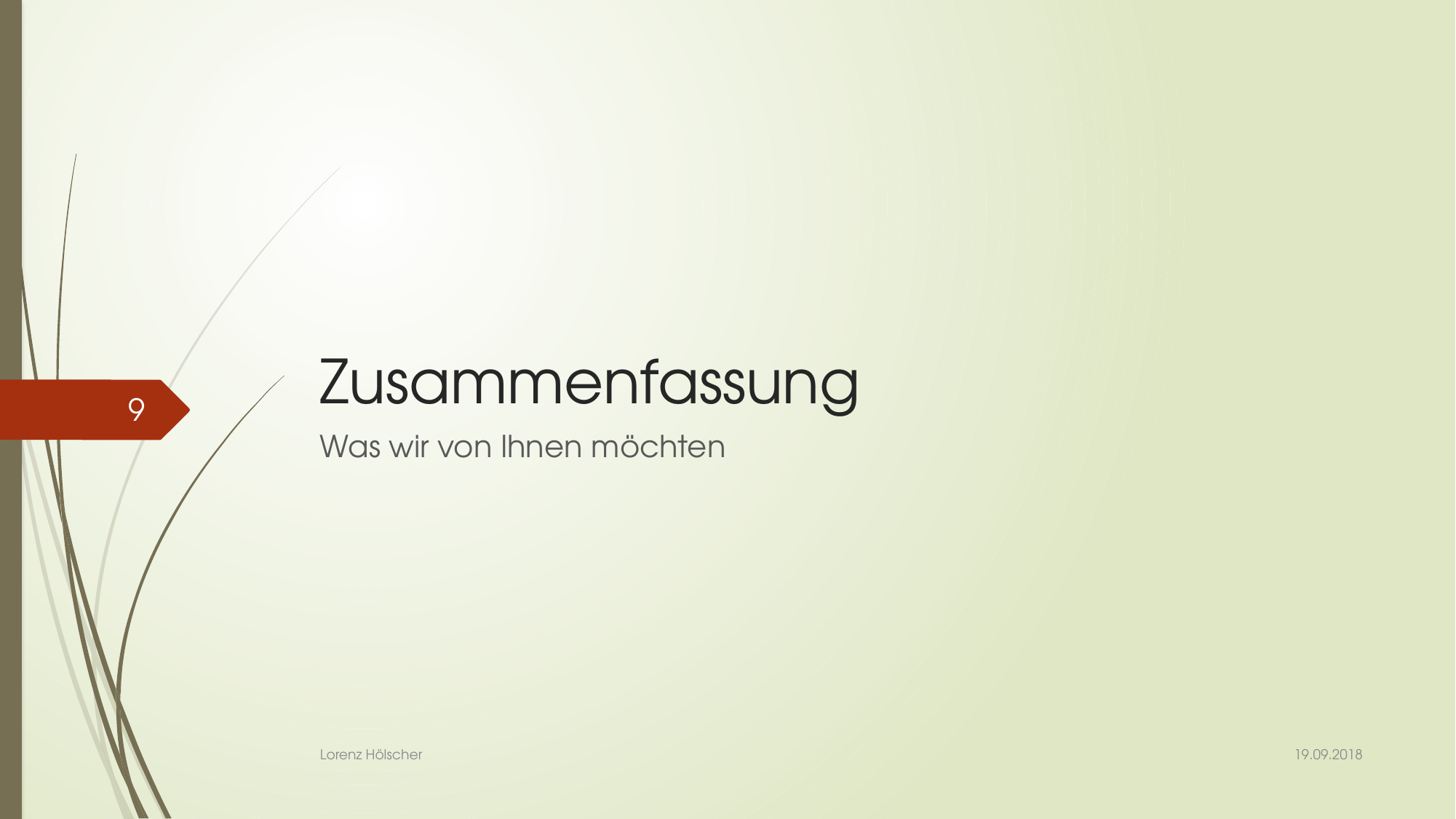

# Zusammenfassung
9
Was wir von Ihnen möchten
19.09.2018
Lorenz Hölscher